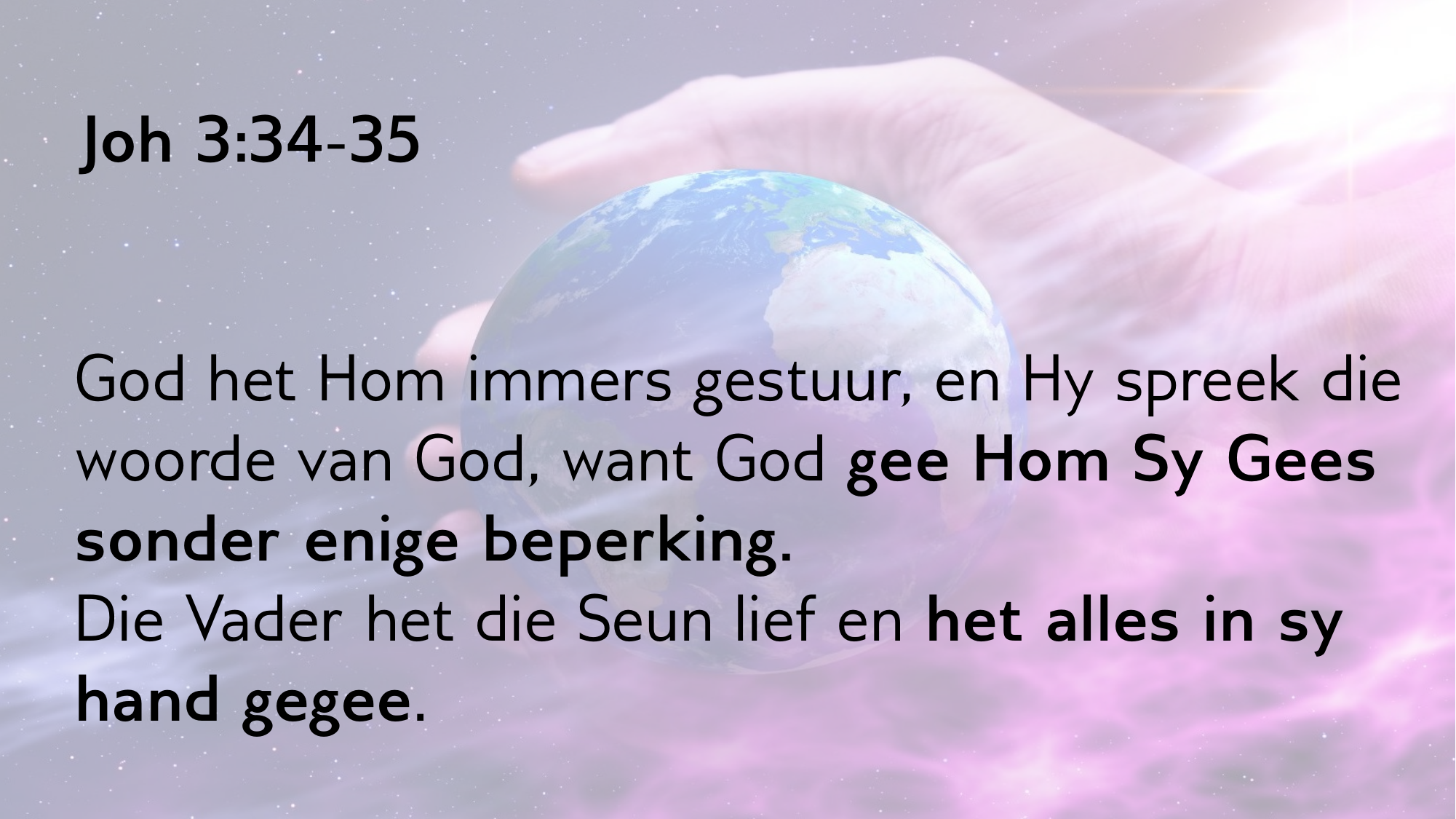

Joh 3:34-35
God het Hom immers gestuur, en Hy spreek die woorde van God, want God gee Hom Sy Gees sonder enige beperking.
Die Vader het die Seun lief en het alles in sy hand gegee.